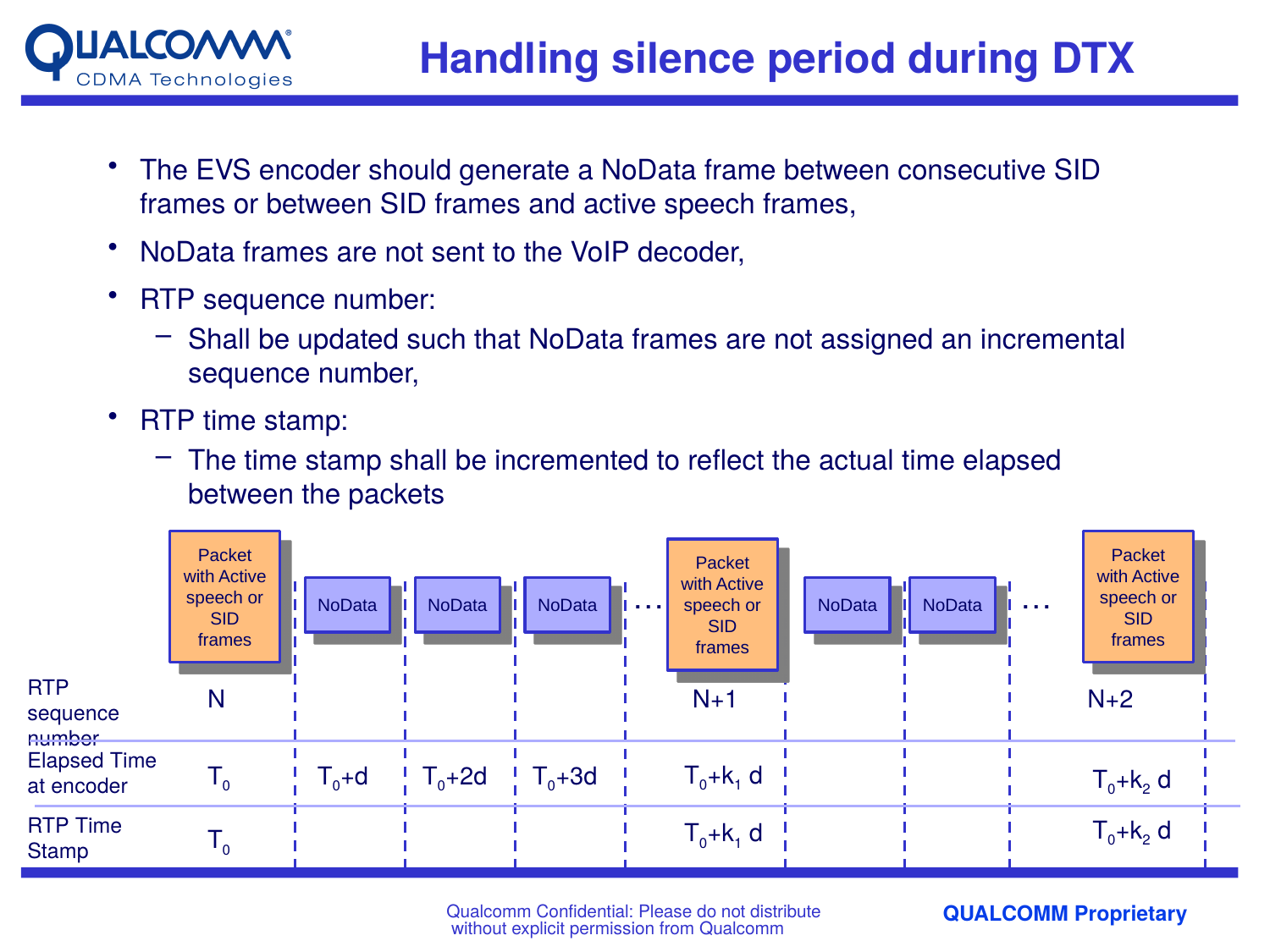

# Handling silence period during DTX
The EVS encoder should generate a NoData frame between consecutive SID frames or between SID frames and active speech frames,
NoData frames are not sent to the VoIP decoder,
RTP sequence number:
Shall be updated such that NoData frames are not assigned an incremental sequence number,
RTP time stamp:
The time stamp shall be incremented to reflect the actual time elapsed between the packets
Packet with Active speech or SID frames
Packet with Active speech or SID frames
Packet with Active speech or SID frames
…
…
NoData
NoData
NoData
NoData
NoData
RTP sequence number
N
N+1
N+2
Elapsed Time at encoder
T0+k1 d
T0
T0+d
T0+2d
T0+3d
T0+k2 d
RTP Time Stamp
T0+k2 d
T0+k1 d
T0
Qualcomm Confidential: Please do not distribute without explicit permission from Qualcomm